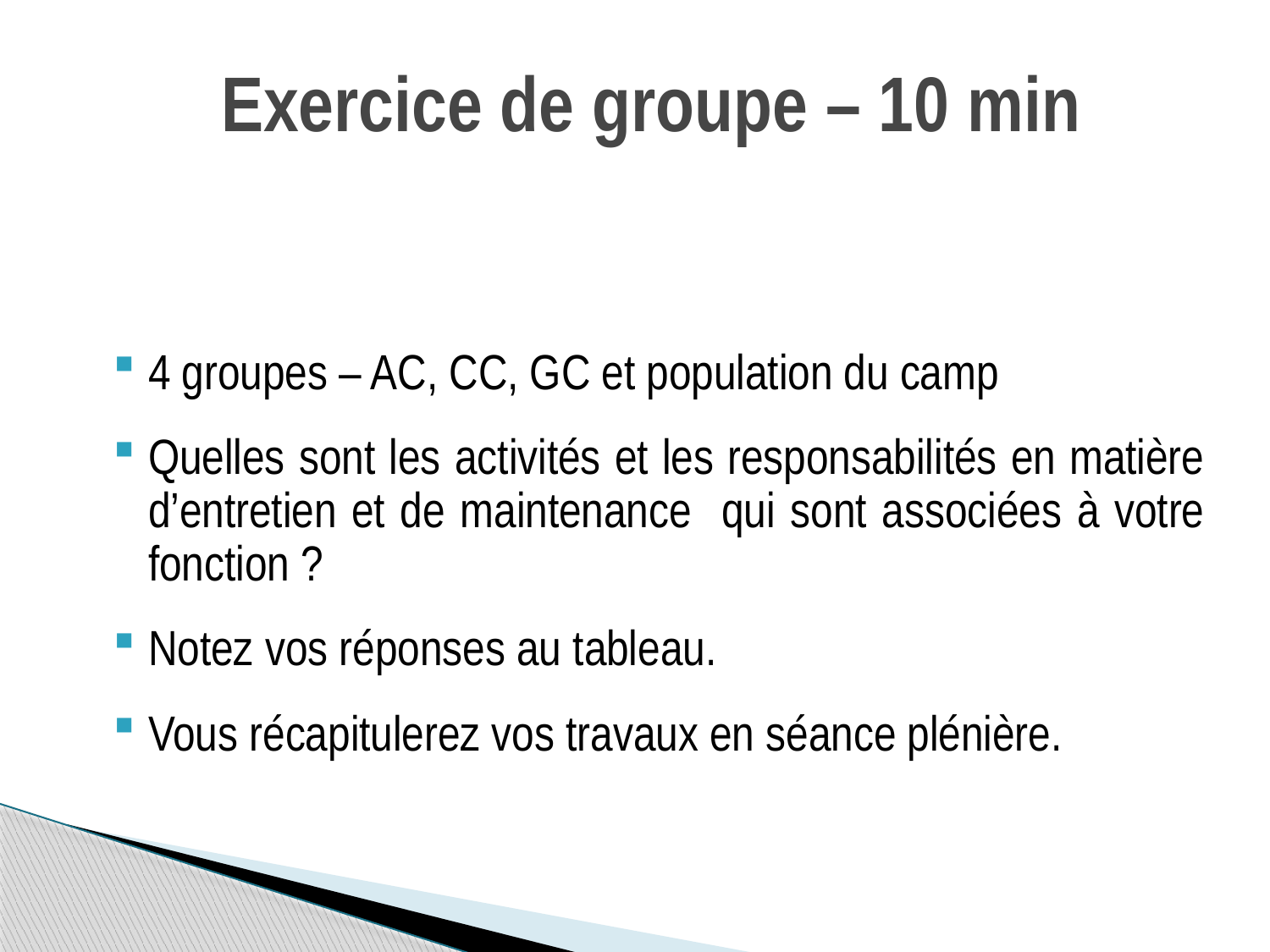

# Exercice de groupe – 10 min

4 groupes – AC, CC, GC et population du camp
Quelles sont les activités et les responsabilités en matière d’entretien et de maintenance  qui sont associées à votre fonction ?
Notez vos réponses au tableau.
Vous récapitulerez vos travaux en séance plénière.